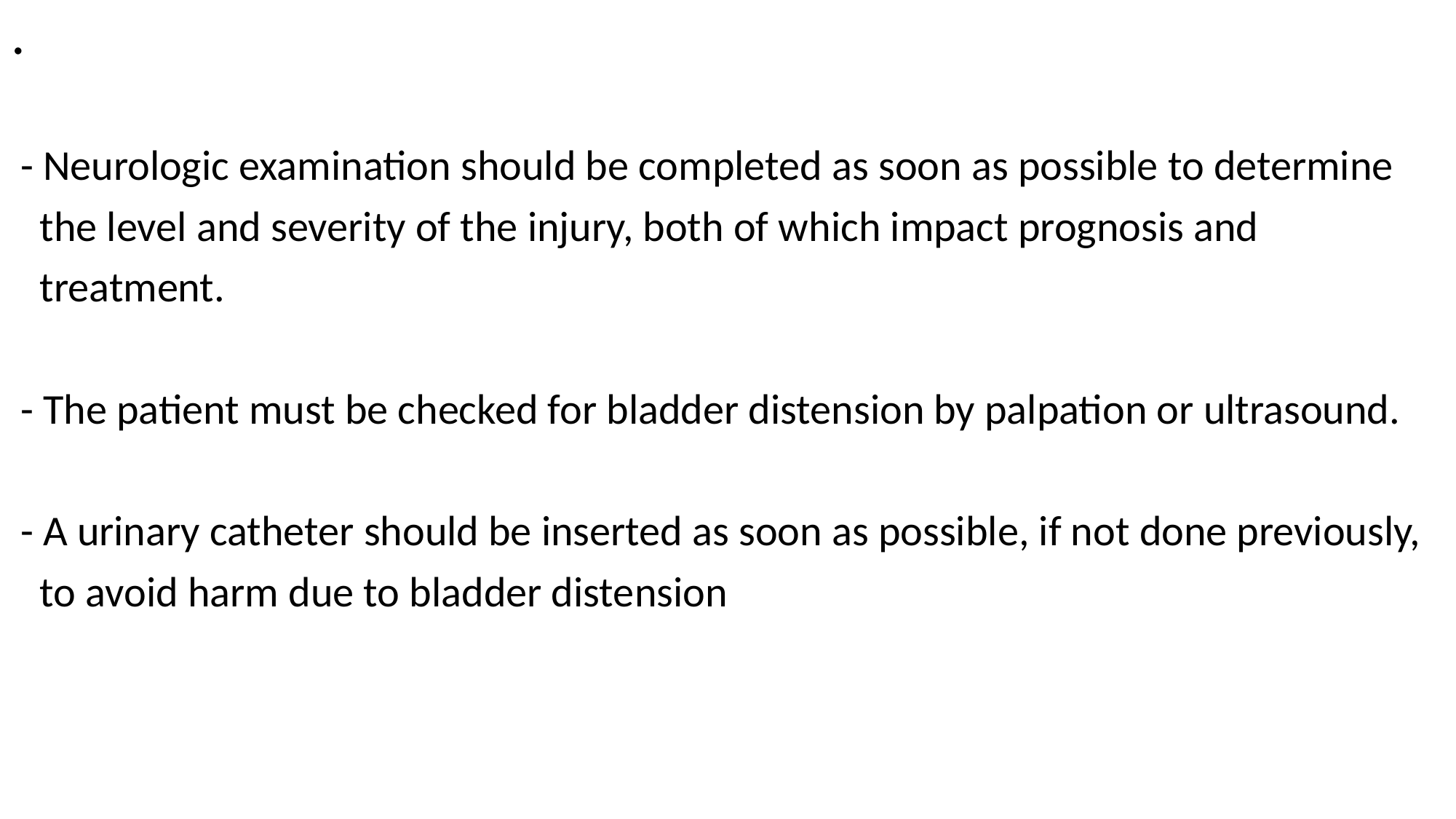

# .

 - Neurologic examination should be completed as soon as possible to determine
   the level and severity of the injury, both of which impact prognosis and
   treatment.

 - The patient must be checked for bladder distension by palpation or ultrasound.

 - A urinary catheter should be inserted as soon as possible, if not done previously,
   to avoid harm due to bladder distension